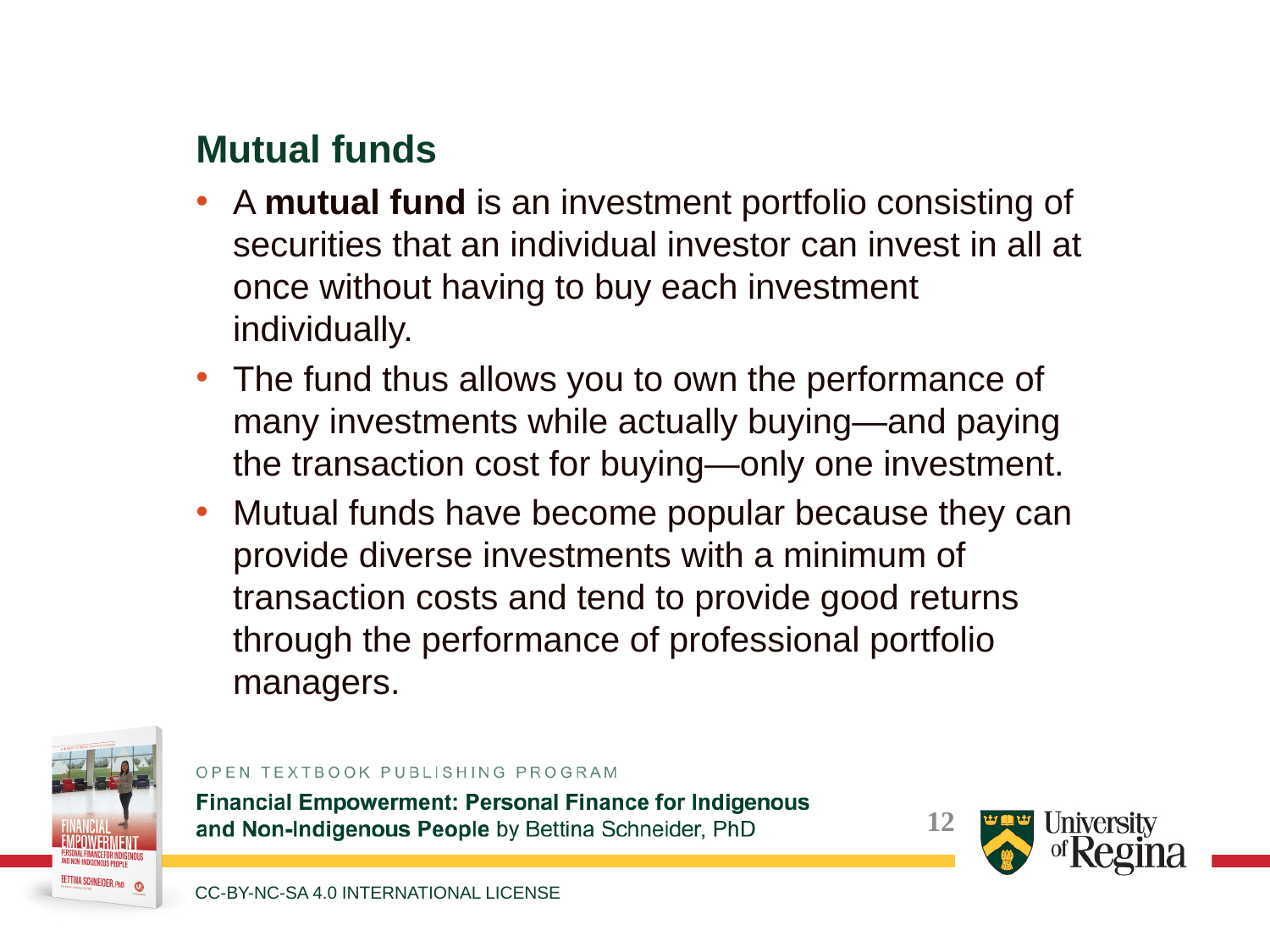

Mutual funds
A mutual fund is an investment portfolio consisting of securities that an individual investor can invest in all at once without having to buy each investment individually.
The fund thus allows you to own the performance of many investments while actually buying—and paying the transaction cost for buying—only one investment.
Mutual funds have become popular because they can provide diverse investments with a minimum of transaction costs and tend to provide good returns through the performance of professional portfolio managers.

CC-BY-NC-SA 4.0 INTERNATIONAL LICENSE